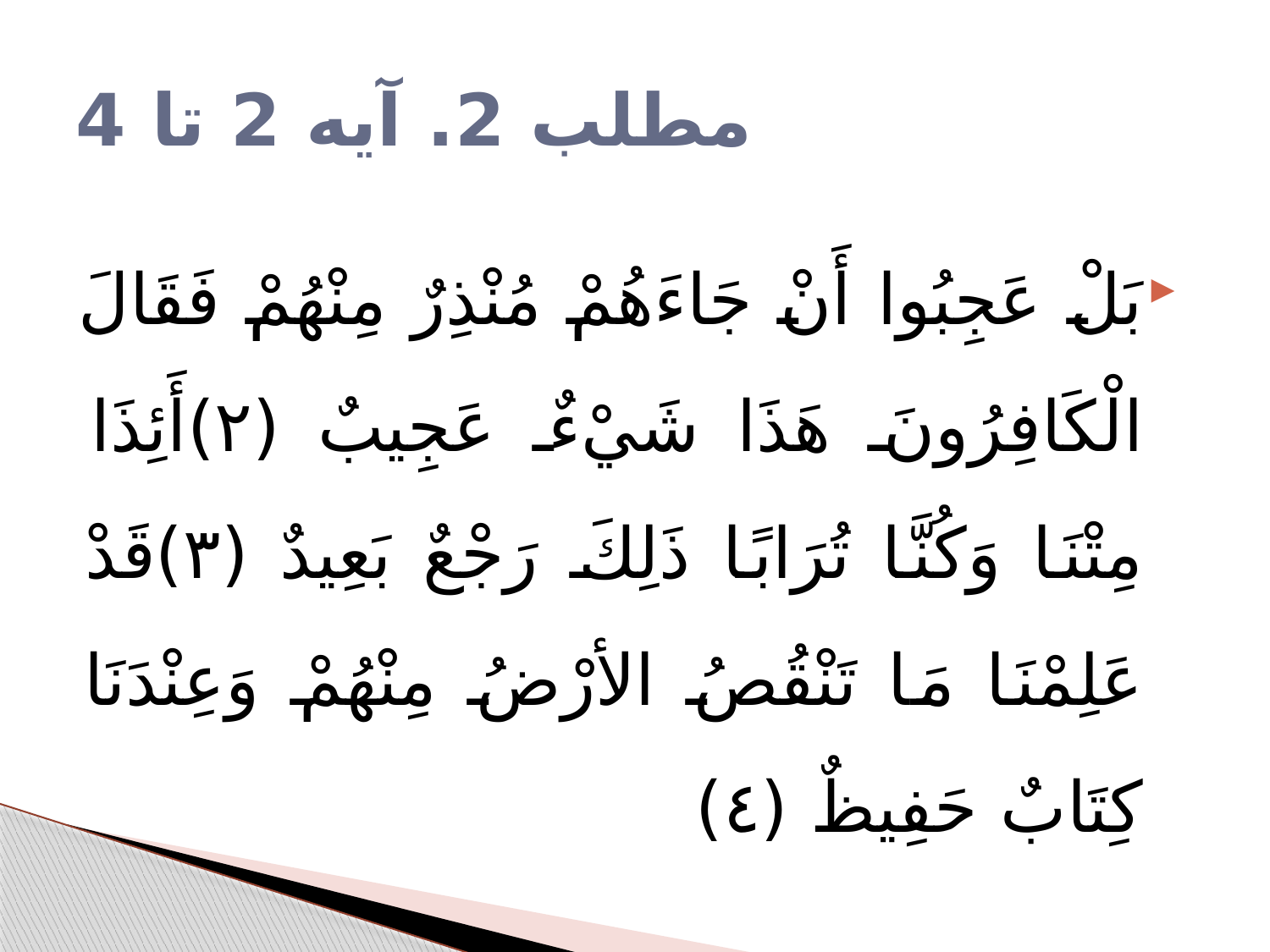

# مطلب 2. آیه 2 تا 4
بَلْ عَجِبُوا أَنْ جَاءَهُمْ مُنْذِرٌ مِنْهُمْ فَقَالَ الْكَافِرُونَ هَذَا شَيْءٌ عَجِيبٌ (٢)أَئِذَا مِتْنَا وَكُنَّا تُرَابًا ذَلِكَ رَجْعٌ بَعِيدٌ (٣)قَدْ عَلِمْنَا مَا تَنْقُصُ الأرْضُ مِنْهُمْ وَعِنْدَنَا كِتَابٌ حَفِيظٌ (٤)